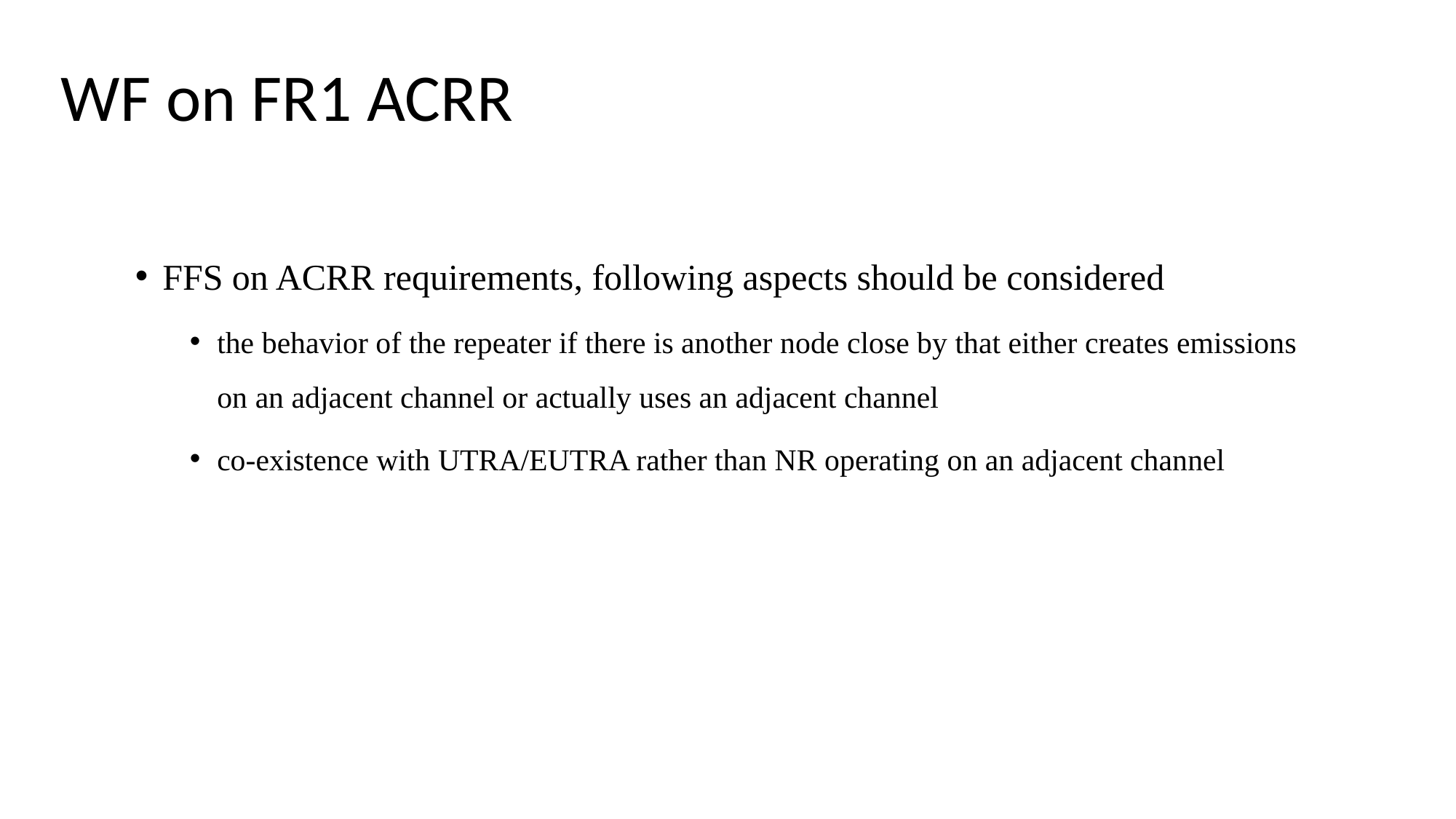

# WF on FR1 ACRR

FFS on ACRR requirements, following aspects should be considered
the behavior of the repeater if there is another node close by that either creates emissions on an adjacent channel or actually uses an adjacent channel
co-existence with UTRA/EUTRA rather than NR operating on an adjacent channel